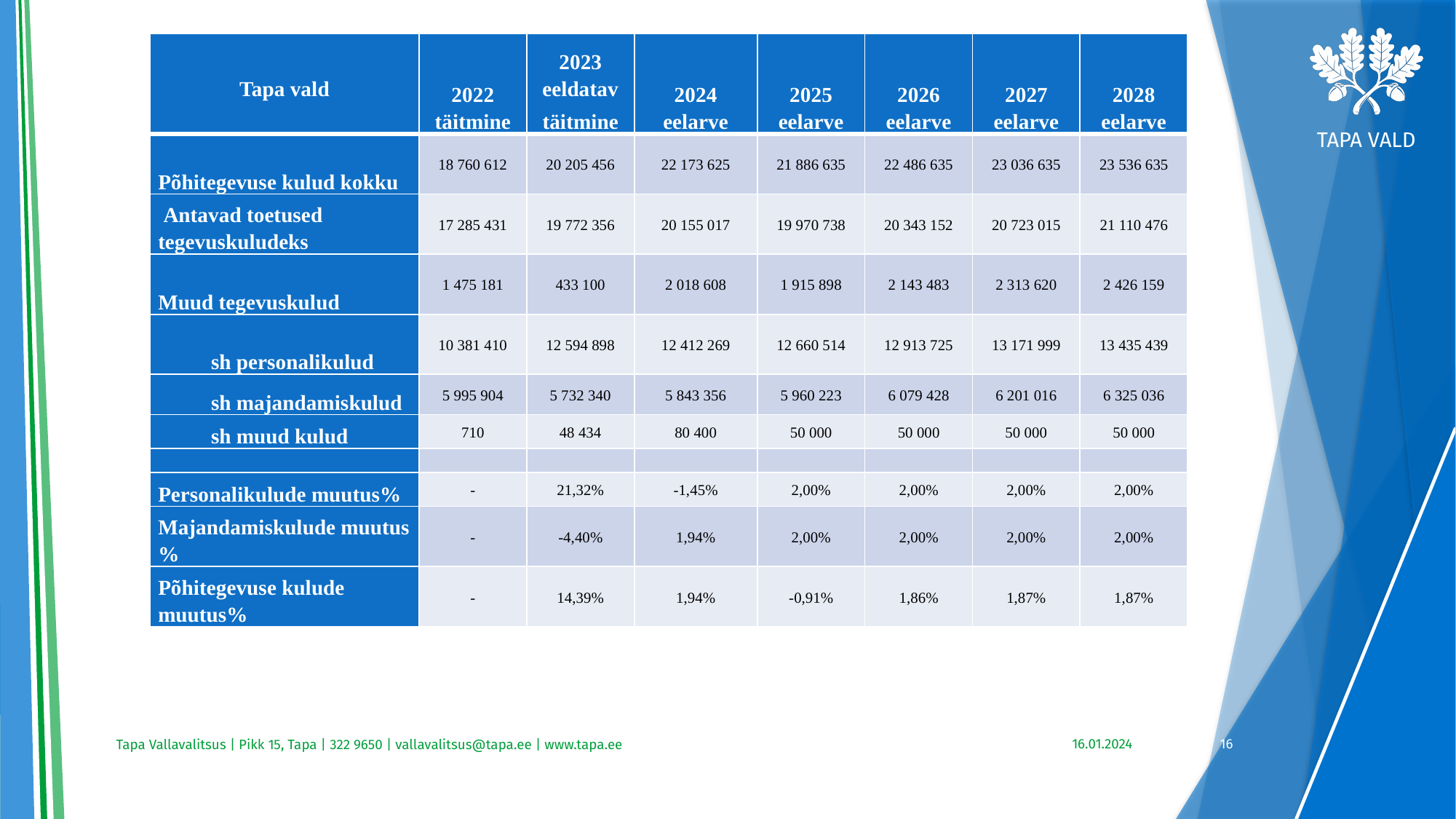

| Tapa vald | 2022 täitmine | 2023 eeldatav täitmine | 2024 eelarve | 2025 eelarve | 2026 eelarve | 2027 eelarve | 2028 eelarve |
| --- | --- | --- | --- | --- | --- | --- | --- |
| Põhitegevuse kulud kokku | 18 760 612 | 20 205 456 | 22 173 625 | 21 886 635 | 22 486 635 | 23 036 635 | 23 536 635 |
| Antavad toetused tegevuskuludeks | 17 285 431 | 19 772 356 | 20 155 017 | 19 970 738 | 20 343 152 | 20 723 015 | 21 110 476 |
| Muud tegevuskulud | 1 475 181 | 433 100 | 2 018 608 | 1 915 898 | 2 143 483 | 2 313 620 | 2 426 159 |
| sh personalikulud | 10 381 410 | 12 594 898 | 12 412 269 | 12 660 514 | 12 913 725 | 13 171 999 | 13 435 439 |
| sh majandamiskulud | 5 995 904 | 5 732 340 | 5 843 356 | 5 960 223 | 6 079 428 | 6 201 016 | 6 325 036 |
| sh muud kulud | 710 | 48 434 | 80 400 | 50 000 | 50 000 | 50 000 | 50 000 |
|  |  |  |  |  |  |  |  |
| Personalikulude muutus% | - | 21,32% | -1,45% | 2,00% | 2,00% | 2,00% | 2,00% |
| Majandamiskulude muutus% | - | -4,40% | 1,94% | 2,00% | 2,00% | 2,00% | 2,00% |
| Põhitegevuse kulude muutus% | - | 14,39% | 1,94% | -0,91% | 1,86% | 1,87% | 1,87% |
16.01.2024
16
Tapa Vallavalitsus | Pikk 15, Tapa | 322 9650 | vallavalitsus@tapa.ee | www.tapa.ee